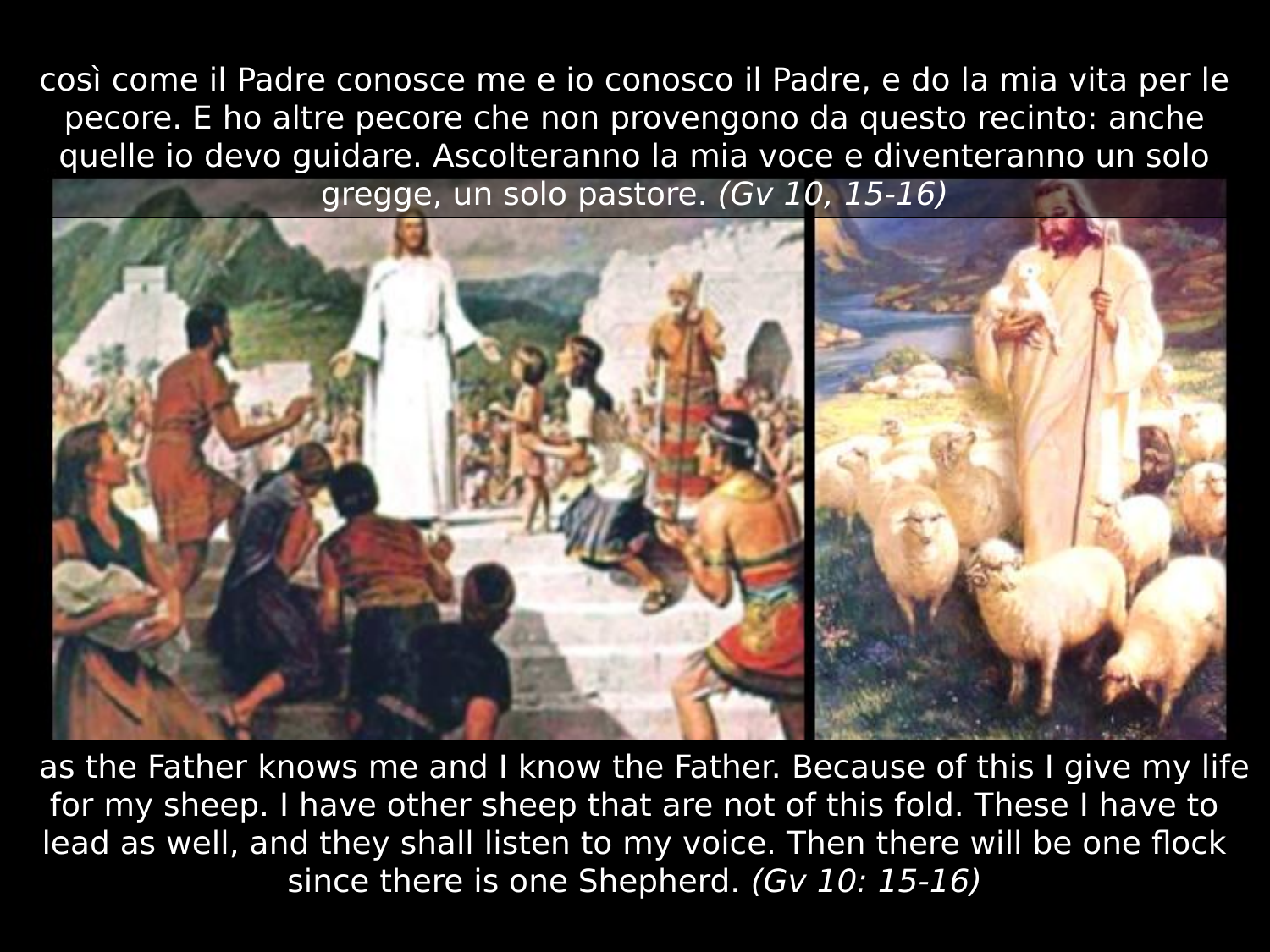

così come il Padre conosce me e io conosco il Padre, e do la mia vita per le pecore. E ho altre pecore che non provengono da questo recinto: anche quelle io devo guidare. Ascolteranno la mia voce e diventeranno un solo gregge, un solo pastore. (Gv 10, 15-16)
  as the Father knows me and I know the Father. Because of this I give my life for my sheep. I have other sheep that are not of this fold. These I have to lead as well, and they shall listen to my voice. Then there will be one flock since there is one Shepherd. (Gv 10: 15-16)